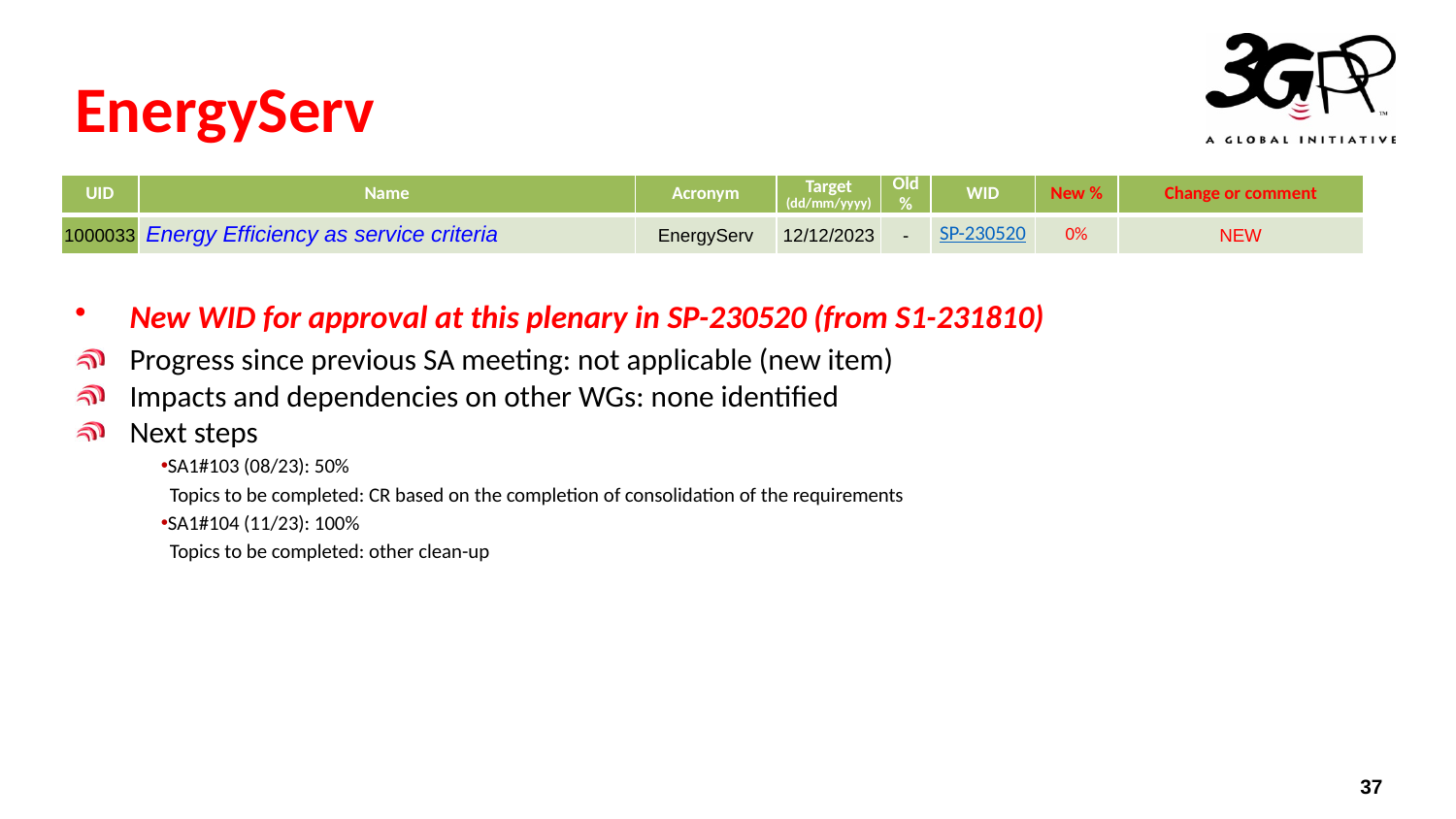

# EnergyServ
| UID | Name | Acronym | Target (dd/mm/yyyy) | Old % | WID | New % | Change or comment |
| --- | --- | --- | --- | --- | --- | --- | --- |
| 1000033 | Energy Efficiency as service criteria | EnergyServ | 12/12/2023 | - | SP-230520 | 0% | NEW |
New WID for approval at this plenary in SP-230520 (from S1-231810)
Progress since previous SA meeting: not applicable (new item)
Impacts and dependencies on other WGs: none identified
Next steps
SA1#103 (08/23): 50%
  Topics to be completed: CR based on the completion of consolidation of the requirements
SA1#104 (11/23): 100%
  Topics to be completed: other clean-up